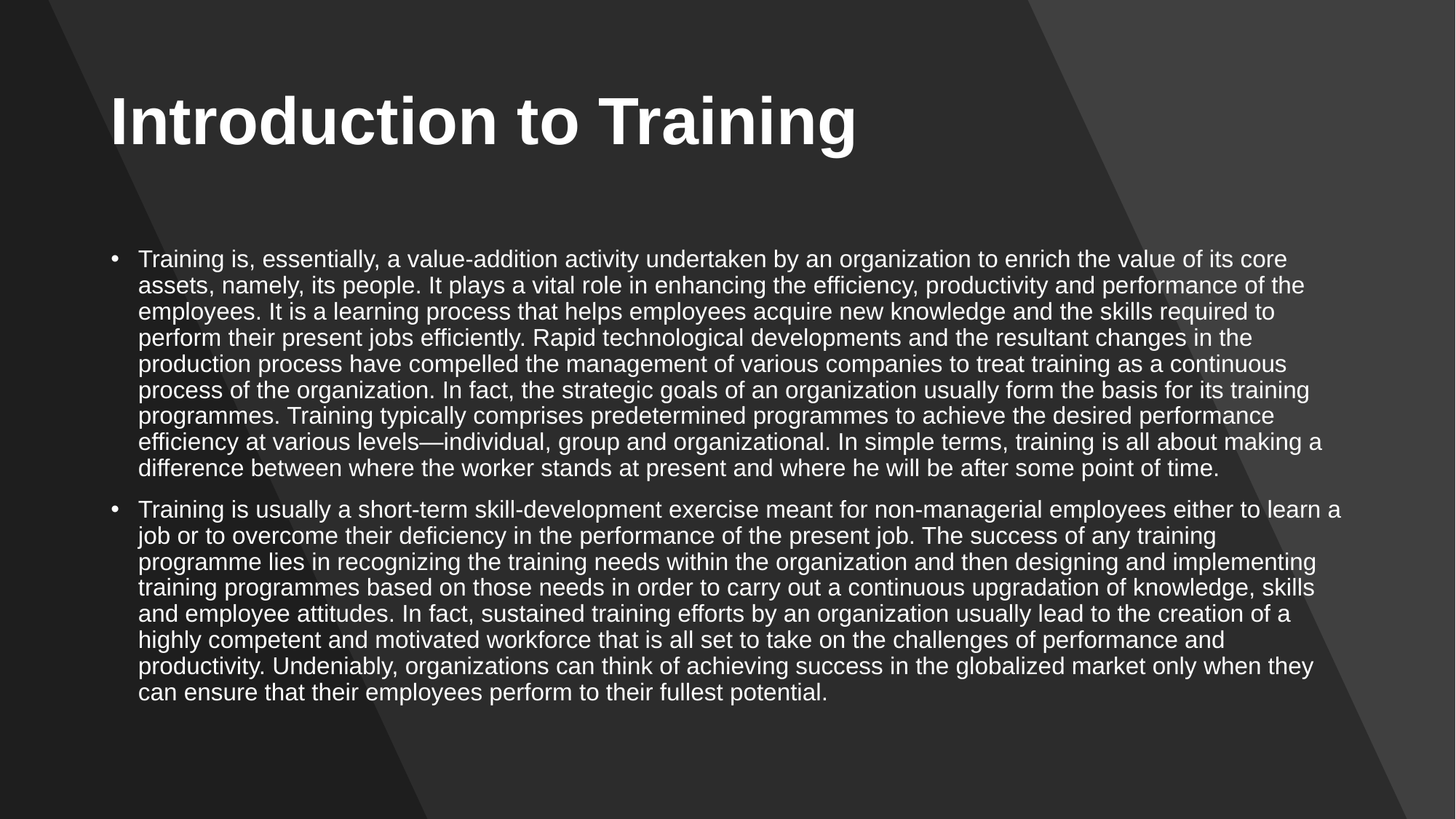

# Introduction to Training
Training is, essentially, a value-addition activity undertaken by an organization to enrich the value of its core assets, namely, its people. It plays a vital role in enhancing the efficiency, productivity and performance of the employees. It is a learning process that helps employees acquire new knowledge and the skills required to perform their present jobs efficiently. Rapid technological developments and the resultant changes in the production process have compelled the management of various companies to treat training as a continuous process of the organization. In fact, the strategic goals of an organization usually form the basis for its training programmes. Training typically comprises predetermined programmes to achieve the desired performance efficiency at various levels—individual, group and organizational. In simple terms, training is all about making a difference between where the worker stands at present and where he will be after some point of time.
Training is usually a short-term skill-development exercise meant for non-managerial employees either to learn a job or to overcome their deficiency in the performance of the present job. The success of any training programme lies in recognizing the training needs within the organization and then designing and implementing training programmes based on those needs in order to carry out a continuous upgradation of knowledge, skills and employee attitudes. In fact, sustained training efforts by an organization usually lead to the creation of a highly competent and motivated workforce that is all set to take on the challenges of performance and productivity. Undeniably, organizations can think of achieving success in the globalized market only when they can ensure that their employees perform to their fullest potential.